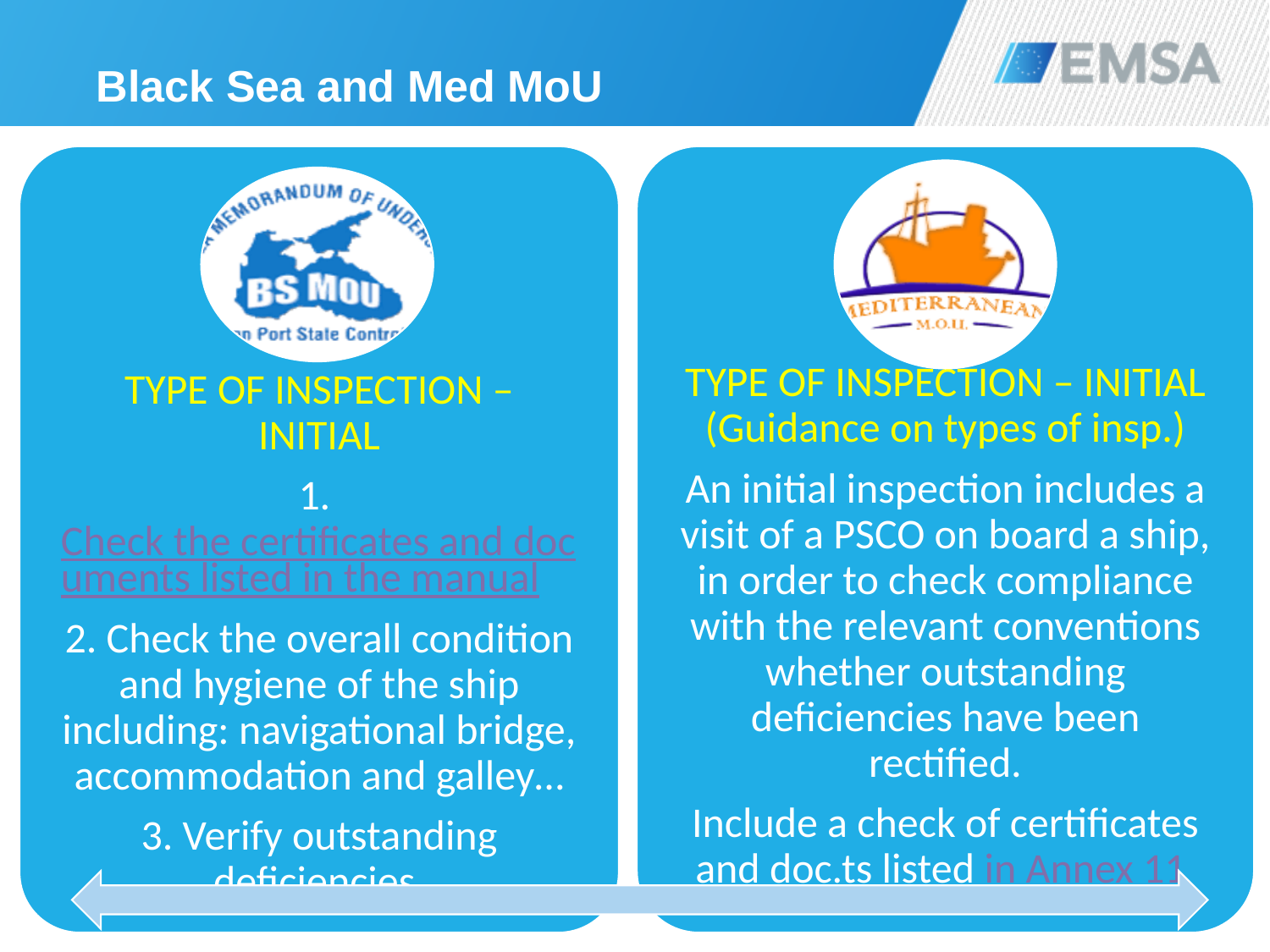

Black Sea and Med MoU
TYPE OF INSPECTION – INITIAL
1. Check the certificates and documents listed in the manual
2. Check the overall condition and hygiene of the ship including: navigational bridge, accommodation and galley…
3. Verify outstanding deficiencies

TYPE OF INSPECTION – INITIAL (Guidance on types of insp.)
An initial inspection includes a visit of a PSCO on board a ship, in order to check compliance with the relevant conventions whether outstanding deficiencies have been rectified.
Include a check of certificates and doc.ts listed in Annex 11

More detailed inspection

17